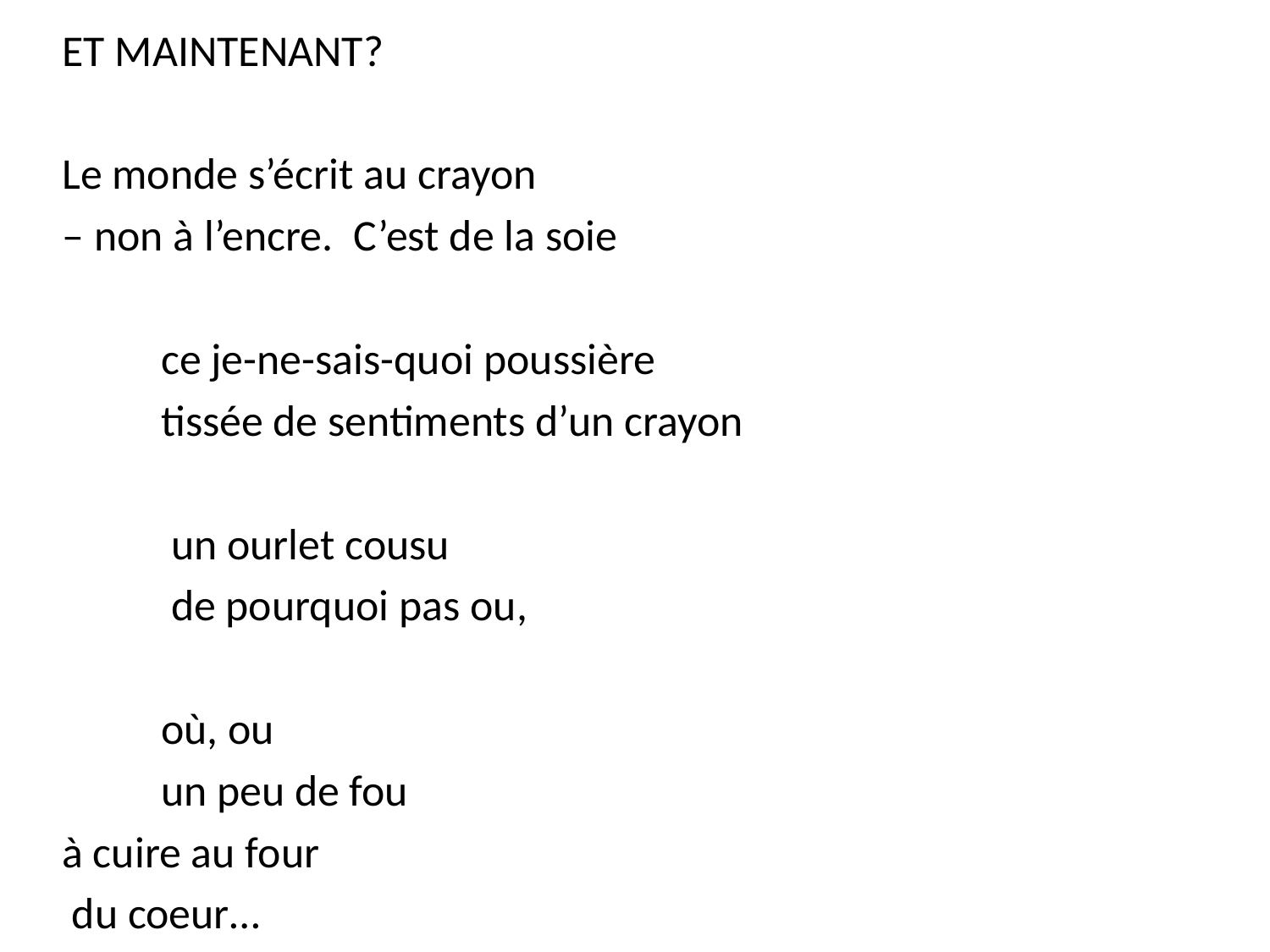

#
ET MAINTENANT?

Le monde s’écrit au crayon
– non à l’encre.  C’est de la soie

	ce je-ne-sais-quoi poussière
	tissée de sentiments d’un crayon

							 un ourlet cousu
							 de pourquoi pas ou,

					où, ou
					un peu de fou
à cuire au four
 du coeur…